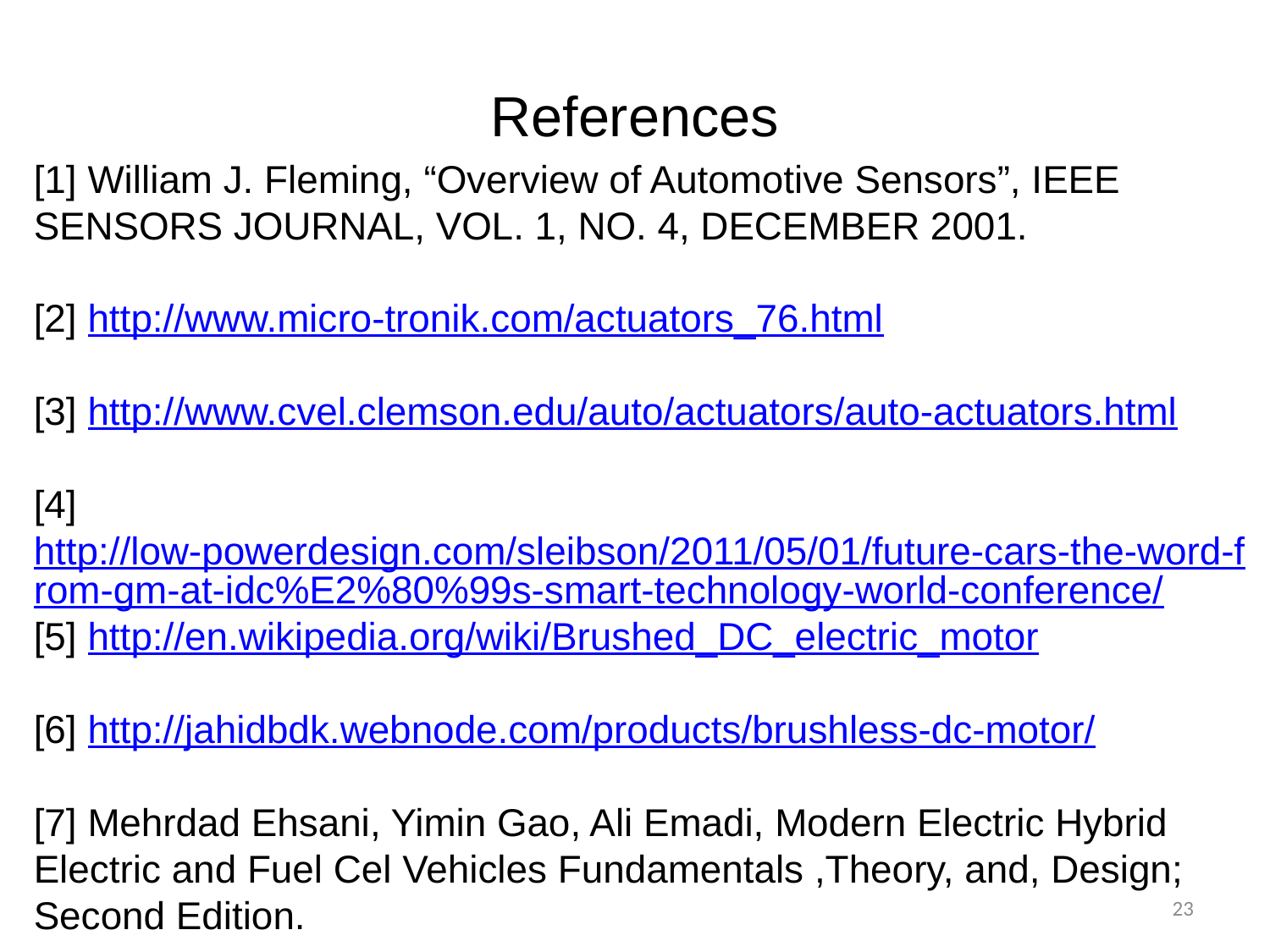

References
[1] William J. Fleming, “Overview of Automotive Sensors”, IEEE SENSORS JOURNAL, VOL. 1, NO. 4, DECEMBER 2001.

[2] http://www.micro-tronik.com/actuators_76.html

[3] http://www.cvel.clemson.edu/auto/actuators/auto-actuators.html

[4] http://low-powerdesign.com/sleibson/2011/05/01/future-cars-the-word-from-gm-at-idc%E2%80%99s-smart-technology-world-conference/
[5] http://en.wikipedia.org/wiki/Brushed_DC_electric_motor

[6] http://jahidbdk.webnode.com/products/brushless-dc-motor/

[7] Mehrdad Ehsani, Yimin Gao, Ali Emadi, Modern Electric Hybrid Electric and Fuel Cel Vehicles Fundamentals ,Theory, and, Design; Second Edition.

23